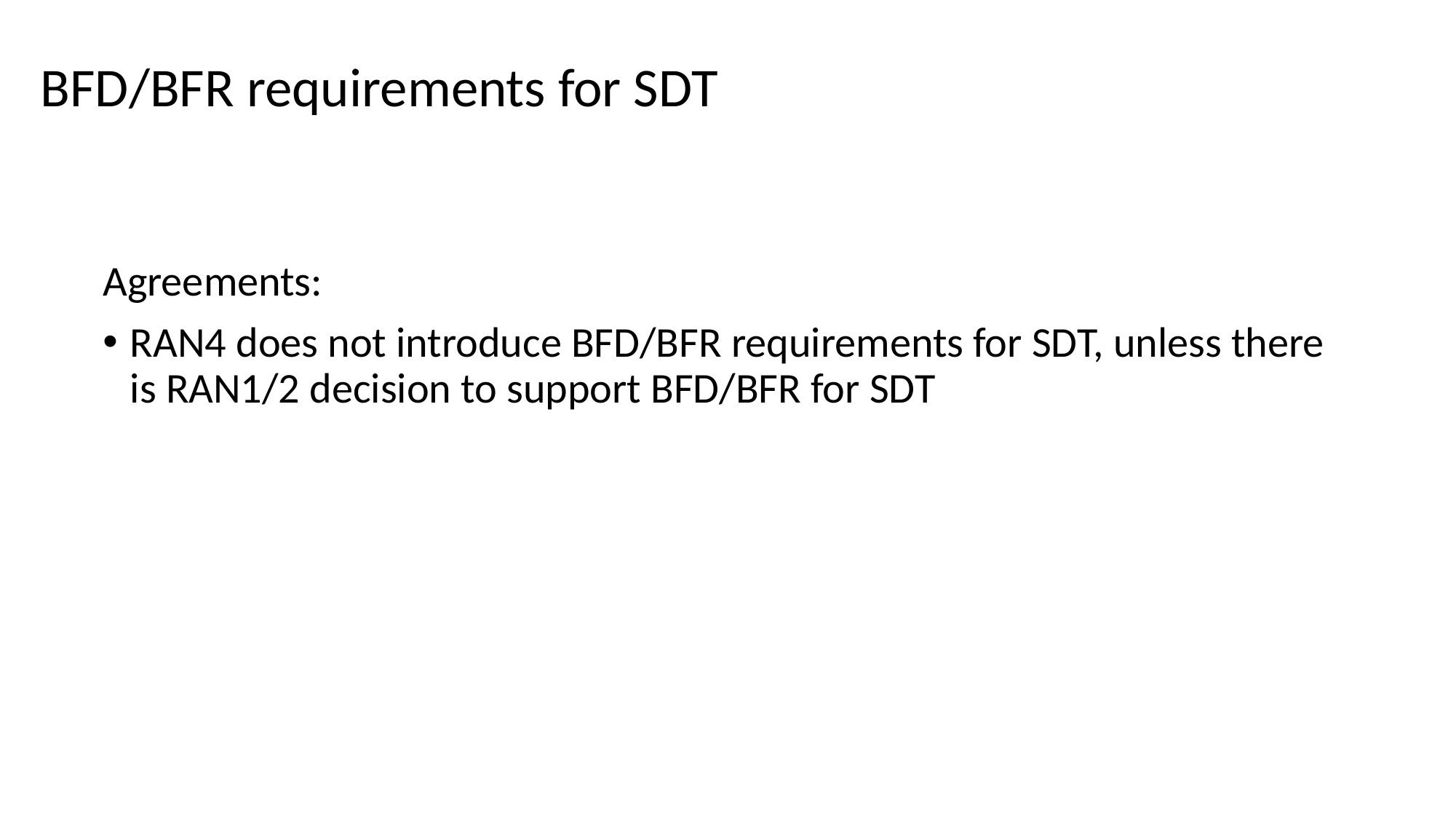

# BFD/BFR requirements for SDT
Agreements:
RAN4 does not introduce BFD/BFR requirements for SDT, unless there is RAN1/2 decision to support BFD/BFR for SDT